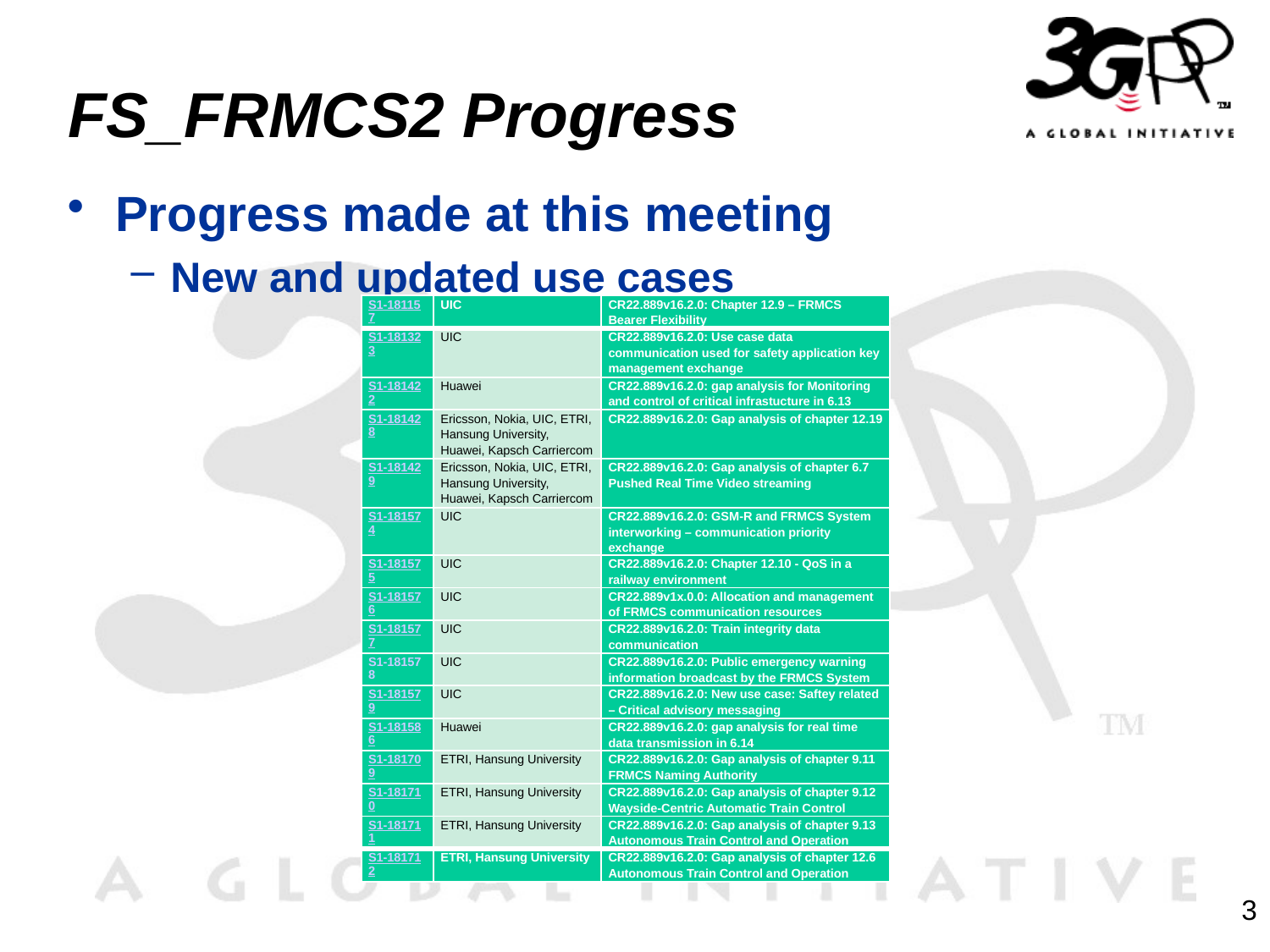

# FS_FRMCS2 Progress
Progress made at this meeting
New and updated use cases

| S1-181157 | UIC | CR22.889v16.2.0: Chapter 12.9 – FRMCS Bearer Flexibility |
| --- | --- | --- |
| S1-181323 | UIC | CR22.889v16.2.0: Use case data communication used for safety application key management exchange |
| S1-181422 | Huawei | CR22.889v16.2.0: gap analysis for Monitoring and control of critical infrastucture in 6.13 |
| S1-181428 | Ericsson, Nokia, UIC, ETRI, Hansung University, Huawei, Kapsch Carriercom | CR22.889v16.2.0: Gap analysis of chapter 12.19 |
| S1-181429 | Ericsson, Nokia, UIC, ETRI, Hansung University, Huawei, Kapsch Carriercom | CR22.889v16.2.0: Gap analysis of chapter 6.7 Pushed Real Time Video streaming |
| S1-181574 | UIC | CR22.889v16.2.0: GSM-R and FRMCS System interworking – communication priority exchange |
| S1-181575 | UIC | CR22.889v16.2.0: Chapter 12.10 - QoS in a railway environment |
| S1-181576 | UIC | CR22.889v1x.0.0: Allocation and management of FRMCS communication resources |
| S1-181577 | UIC | CR22.889v16.2.0: Train integrity data communication |
| S1-181578 | UIC | CR22.889v16.2.0: Public emergency warning information broadcast by the FRMCS System |
| S1-181579 | UIC | CR22.889v16.2.0: New use case: Saftey related – Critical advisory messaging |
| S1-181586 | Huawei | CR22.889v16.2.0: gap analysis for real time data transmission in 6.14 |
| S1-181709 | ETRI, Hansung University | CR22.889v16.2.0: Gap analysis of chapter 9.11 FRMCS Naming Authority |
| S1-181710 | ETRI, Hansung University | CR22.889v16.2.0: Gap analysis of chapter 9.12 Wayside-Centric Automatic Train Control |
| S1-181711 | ETRI, Hansung University | CR22.889v16.2.0: Gap analysis of chapter 9.13 Autonomous Train Control and Operation |
| S1-181712 | ETRI, Hansung University | CR22.889v16.2.0: Gap analysis of chapter 12.6 Autonomous Train Control and Operation |

3